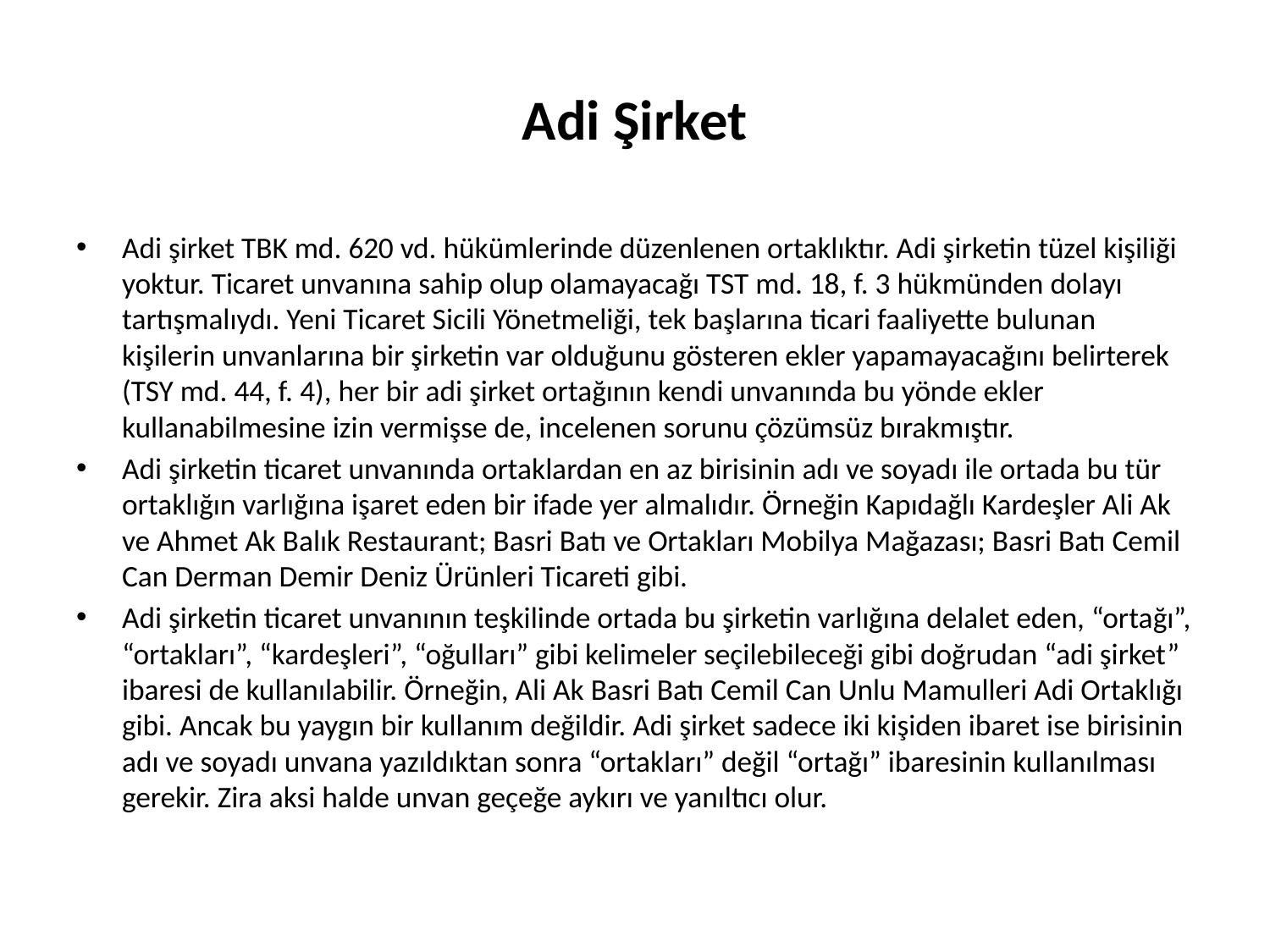

# Adi Şirket
Adi şirket TBK md. 620 vd. hükümlerinde düzenlenen ortaklıktır. Adi şirketin tüzel kişiliği yoktur. Ticaret unvanına sahip olup olamayacağı TST md. 18, f. 3 hükmünden dolayı tartışmalıydı. Yeni Ticaret Sicili Yönetmeliği, tek başlarına ticari faaliyette bulunan kişilerin unvanlarına bir şirketin var olduğunu gösteren ekler yapamayacağını belirterek (TSY md. 44, f. 4), her bir adi şirket ortağının kendi unvanında bu yönde ekler kullanabilmesine izin vermişse de, incelenen sorunu çözümsüz bırakmıştır.
Adi şirketin ticaret unvanında ortaklardan en az birisinin adı ve soyadı ile ortada bu tür ortaklığın varlığına işaret eden bir ifade yer almalıdır. Örneğin Kapıdağlı Kardeşler Ali Ak ve Ahmet Ak Balık Restaurant; Basri Batı ve Ortakları Mobilya Mağazası; Basri Batı Cemil Can Derman Demir Deniz Ürünleri Ticareti gibi.
Adi şirketin ticaret unvanının teşkilinde ortada bu şirketin varlığına delalet eden, “ortağı”, “ortakları”, “kardeşleri”, “oğulları” gibi kelimeler seçilebileceği gibi doğrudan “adi şirket” ibaresi de kullanılabilir. Örneğin, Ali Ak Basri Batı Cemil Can Unlu Mamulleri Adi Ortaklığı gibi. Ancak bu yaygın bir kullanım değildir. Adi şirket sadece iki kişiden ibaret ise birisinin adı ve soyadı unvana yazıldıktan sonra “ortakları” değil “ortağı” ibaresinin kullanılması gerekir. Zira aksi halde unvan geçeğe aykırı ve yanıltıcı olur.